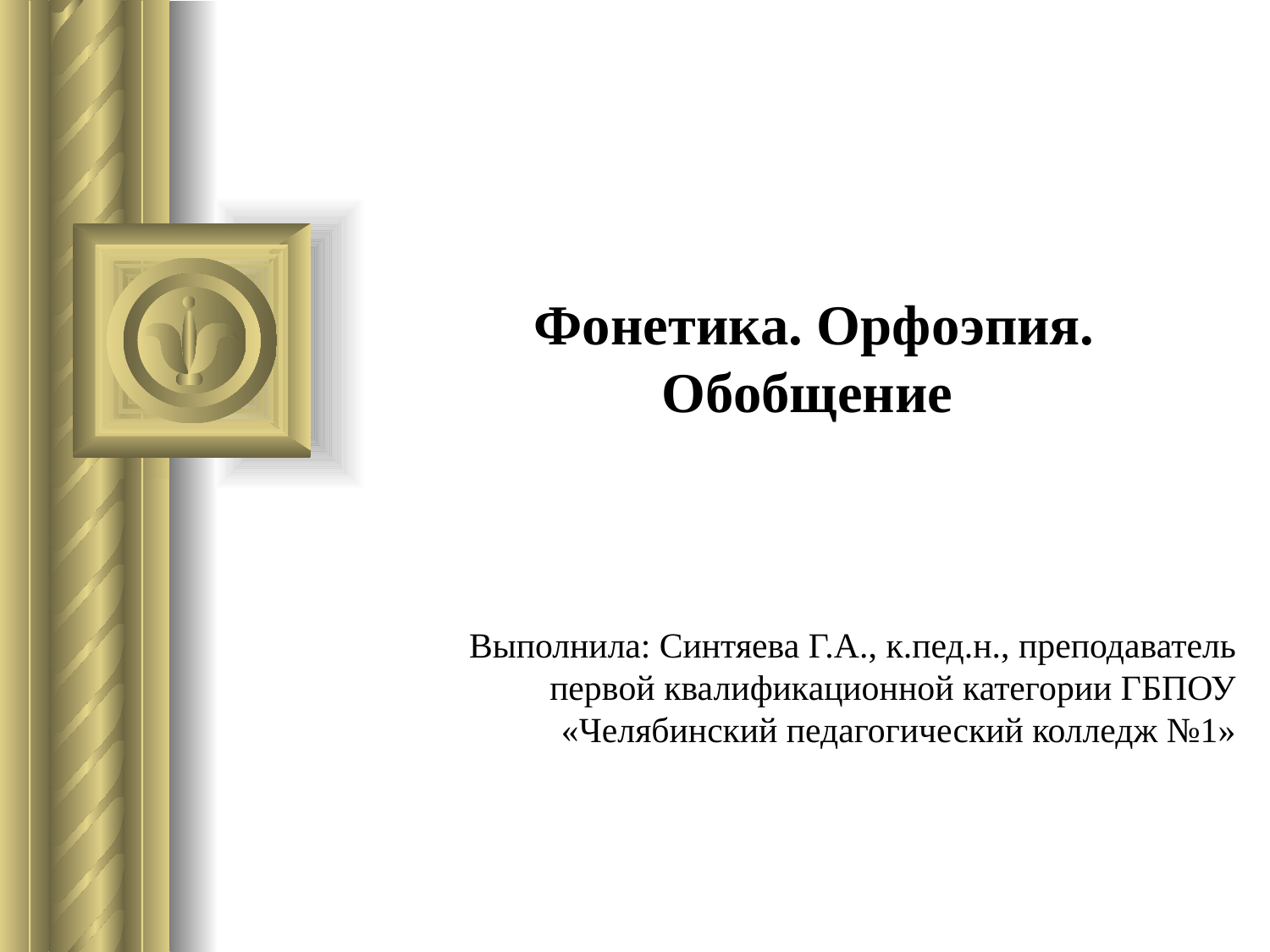

# Фонетика. Орфоэпия. Обобщение
Выполнила: Синтяева Г.А., к.пед.н., преподаватель первой квалификационной категории ГБПОУ «Челябинский педагогический колледж №1»